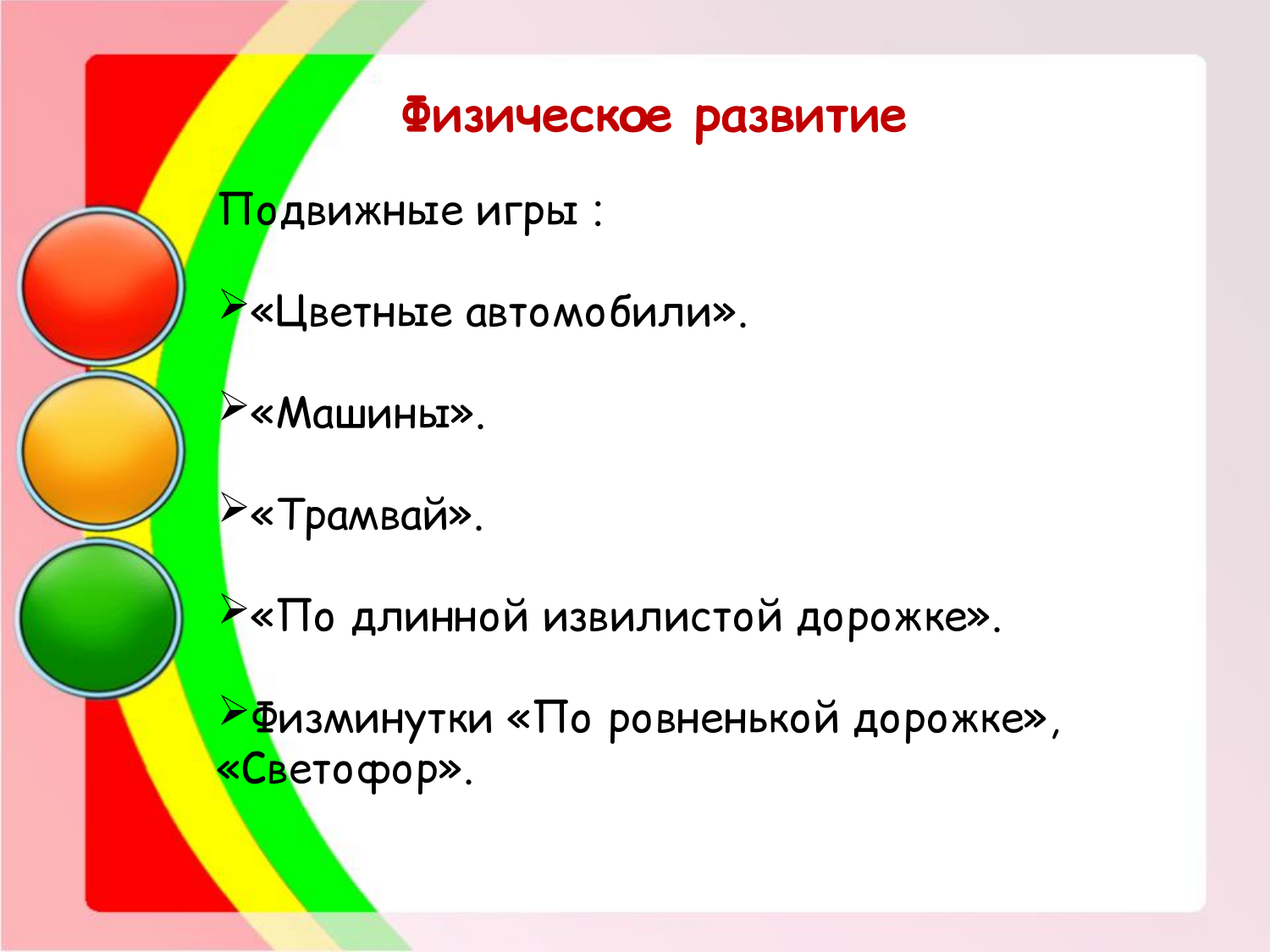

Физическое развитие
Подвижные игры :

«Цветные автомобили».

«Машины».

«Трамвай».

«По длинной извилистой дорожке».

Физминутки «По ровненькой дорожке», «Светофор».